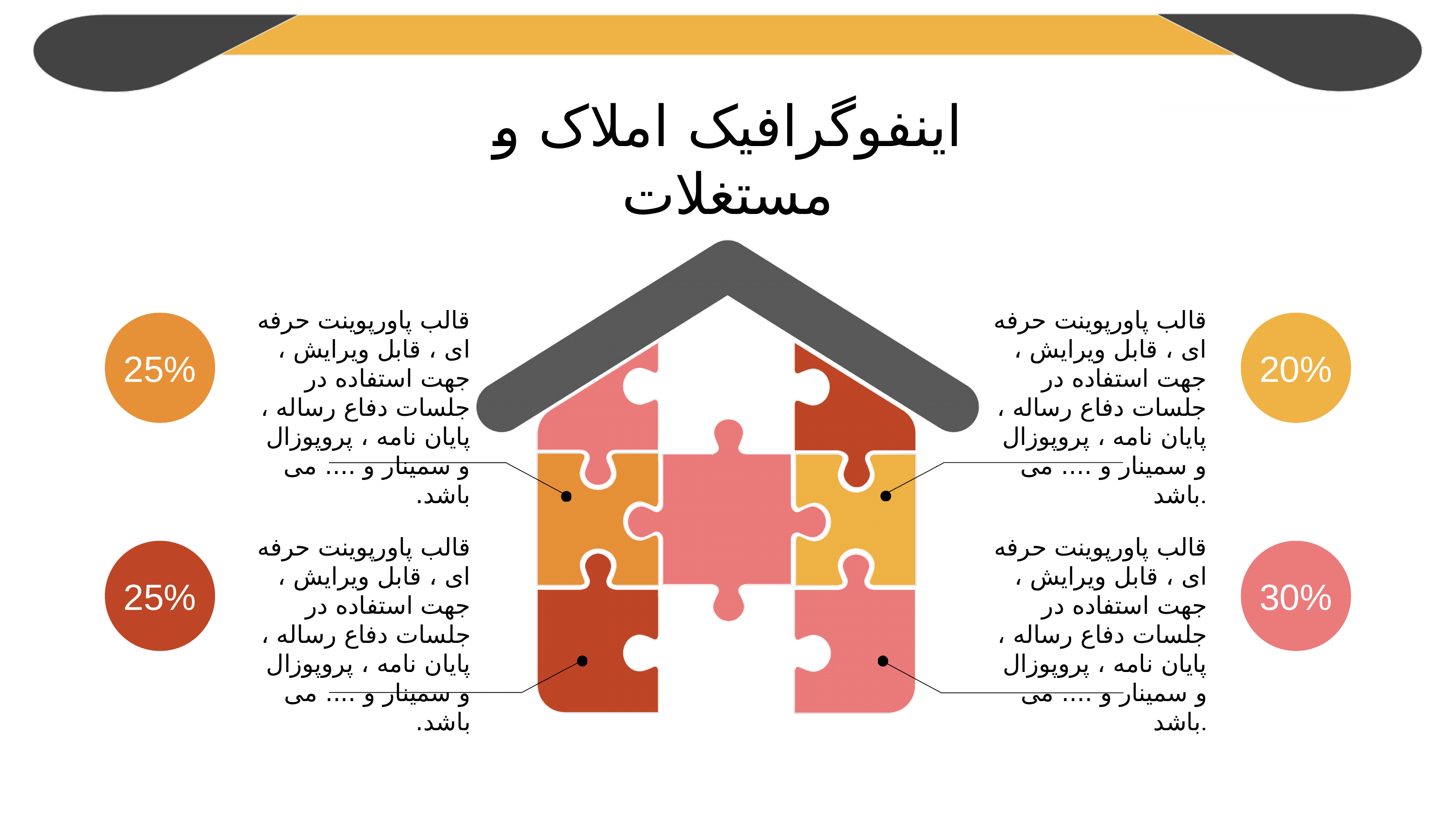

اینفوگرافیک املاک و مستغلات

قالب پاورپوينت حرفه ای ، قابل ویرایش ، جهت استفاده در جلسات دفاع رساله ، پایان نامه ، پروپوزال و سمینار و .... می باشد.
قالب پاورپوينت حرفه ای ، قابل ویرایش ، جهت استفاده در جلسات دفاع رساله ، پایان نامه ، پروپوزال و سمینار و .... می باشد.
25%

20%

قالب پاورپوينت حرفه ای ، قابل ویرایش ، جهت استفاده در جلسات دفاع رساله ، پایان نامه ، پروپوزال و سمینار و .... می باشد.
قالب پاورپوينت حرفه ای ، قابل ویرایش ، جهت استفاده در جلسات دفاع رساله ، پایان نامه ، پروپوزال و سمینار و .... می باشد.
25%

30%